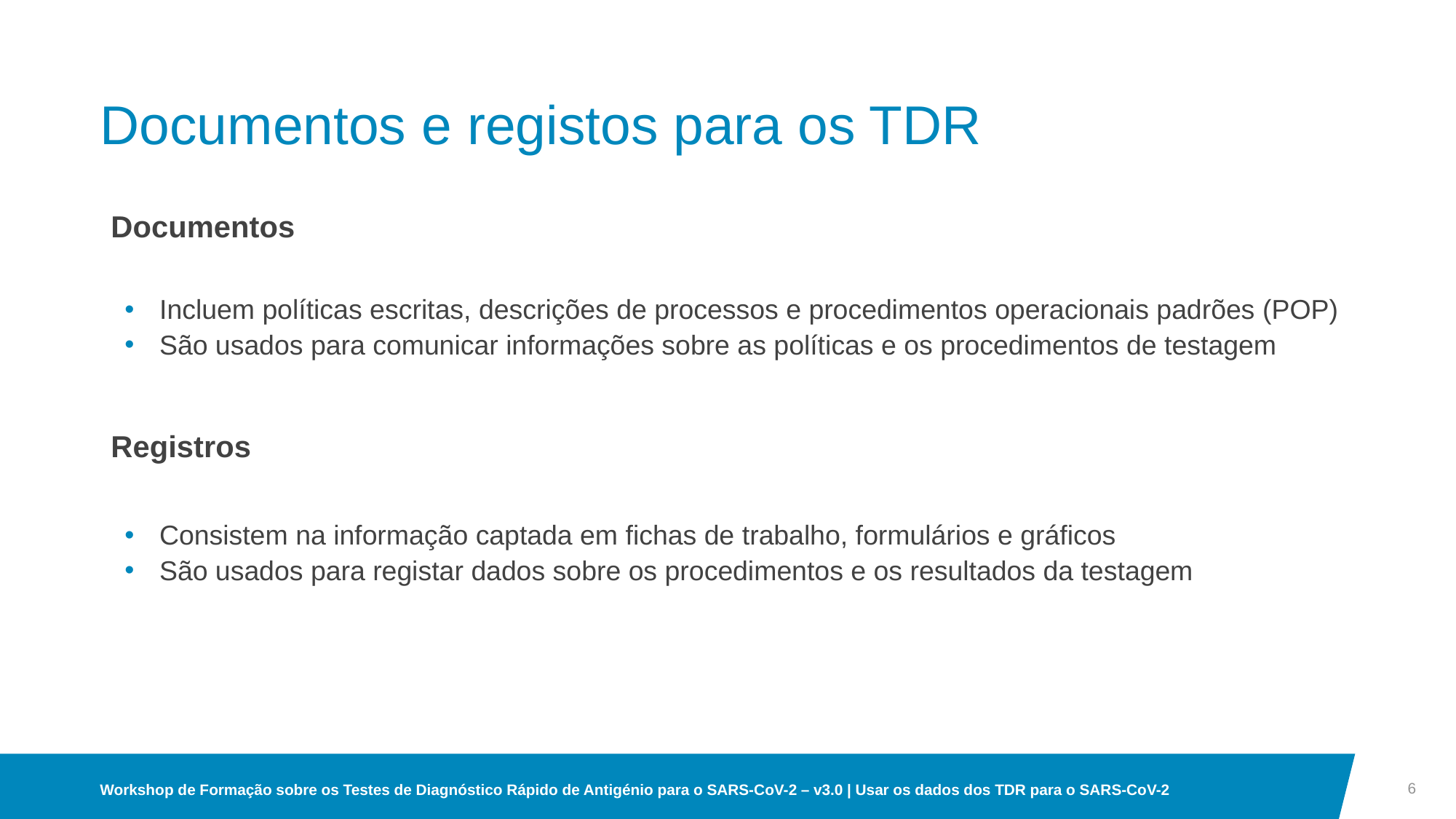

# Documentos e registos para os TDR
Documentos

Incluem políticas escritas, descrições de processos e procedimentos operacionais padrões (POP)
São usados para comunicar informações sobre as políticas e os procedimentos de testagem

Registros

Consistem na informação captada em fichas de trabalho, formulários e gráficos
São usados para registar dados sobre os procedimentos e os resultados da testagem

6
Workshop de Formação sobre os Testes de Diagnóstico Rápido de Antigénio para o SARS-CoV-2 – v3.0 | Usar os dados dos TDR para o SARS-CoV-2